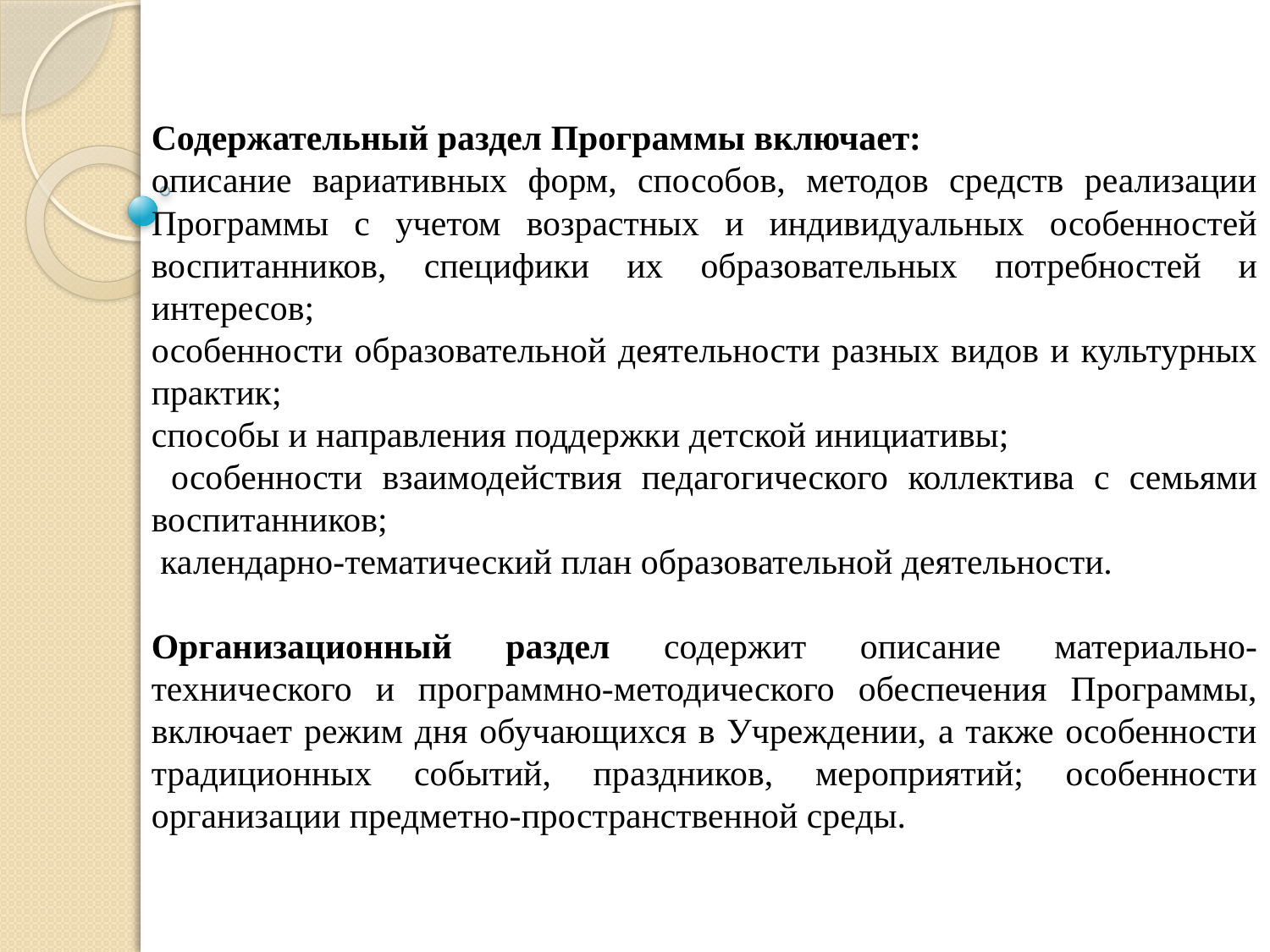

Содержательный раздел Программы включает:
описание вариативных форм, способов, методов средств реализации Программы с учетом возрастных и индивидуальных особенностей воспитанников, специфики их образовательных потребностей и интересов;
особенности образовательной деятельности разных видов и культурных практик;
способы и направления поддержки детской инициативы;
 особенности взаимодействия педагогического коллектива с семьями воспитанников;
 календарно-тематический план образовательной деятельности.

Организационный раздел содержит описание материально-технического и программно-методического обеспечения Программы, включает режим дня обучающихся в Учреждении, а также особенности традиционных событий, праздников, мероприятий; особенности организации предметно-пространственной среды.